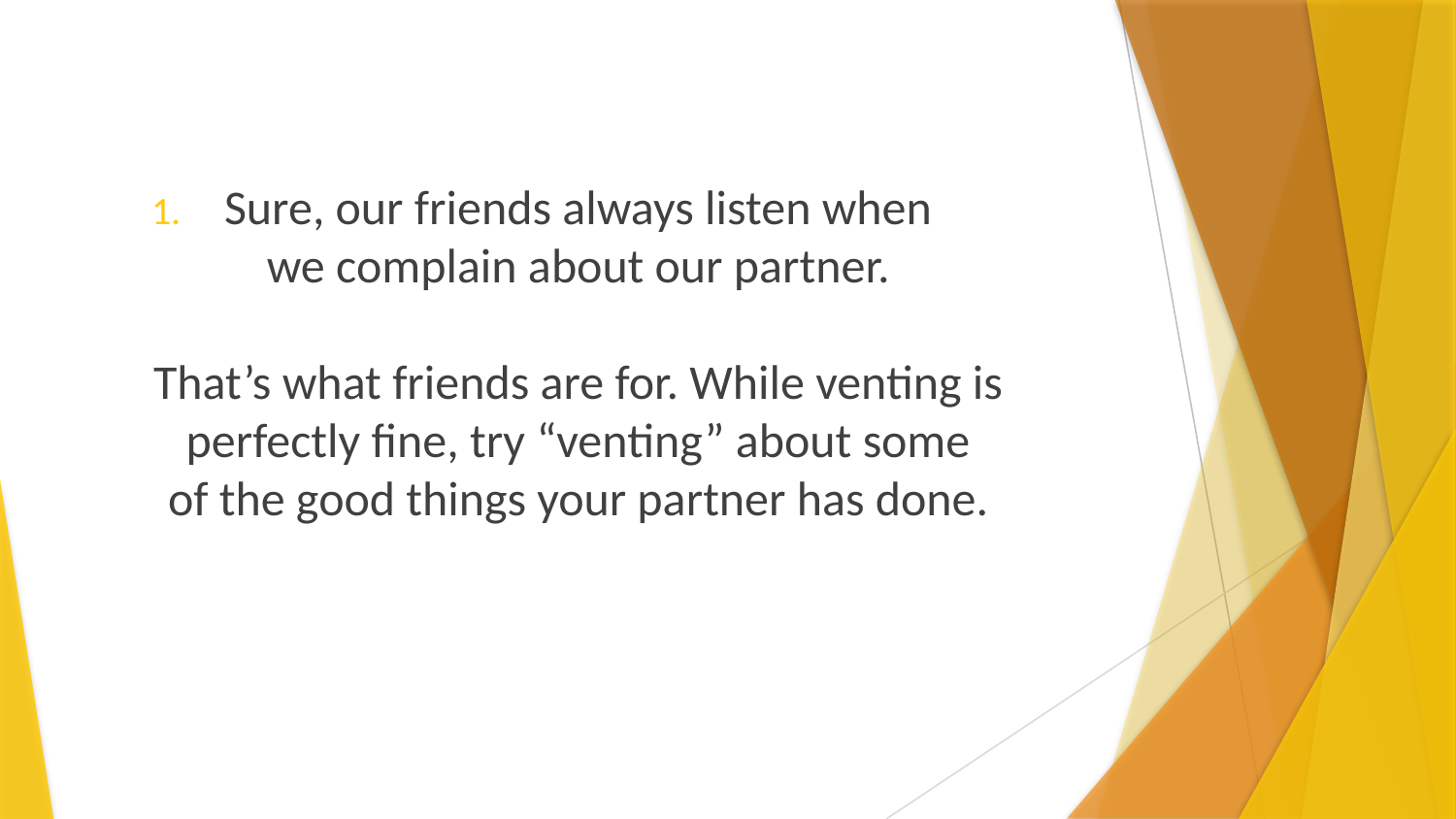

Sure, our friends always listen when
we complain about our partner.
That’s what friends are for. While venting is
perfectly fine, try “venting” about some
of the good things your partner has done.